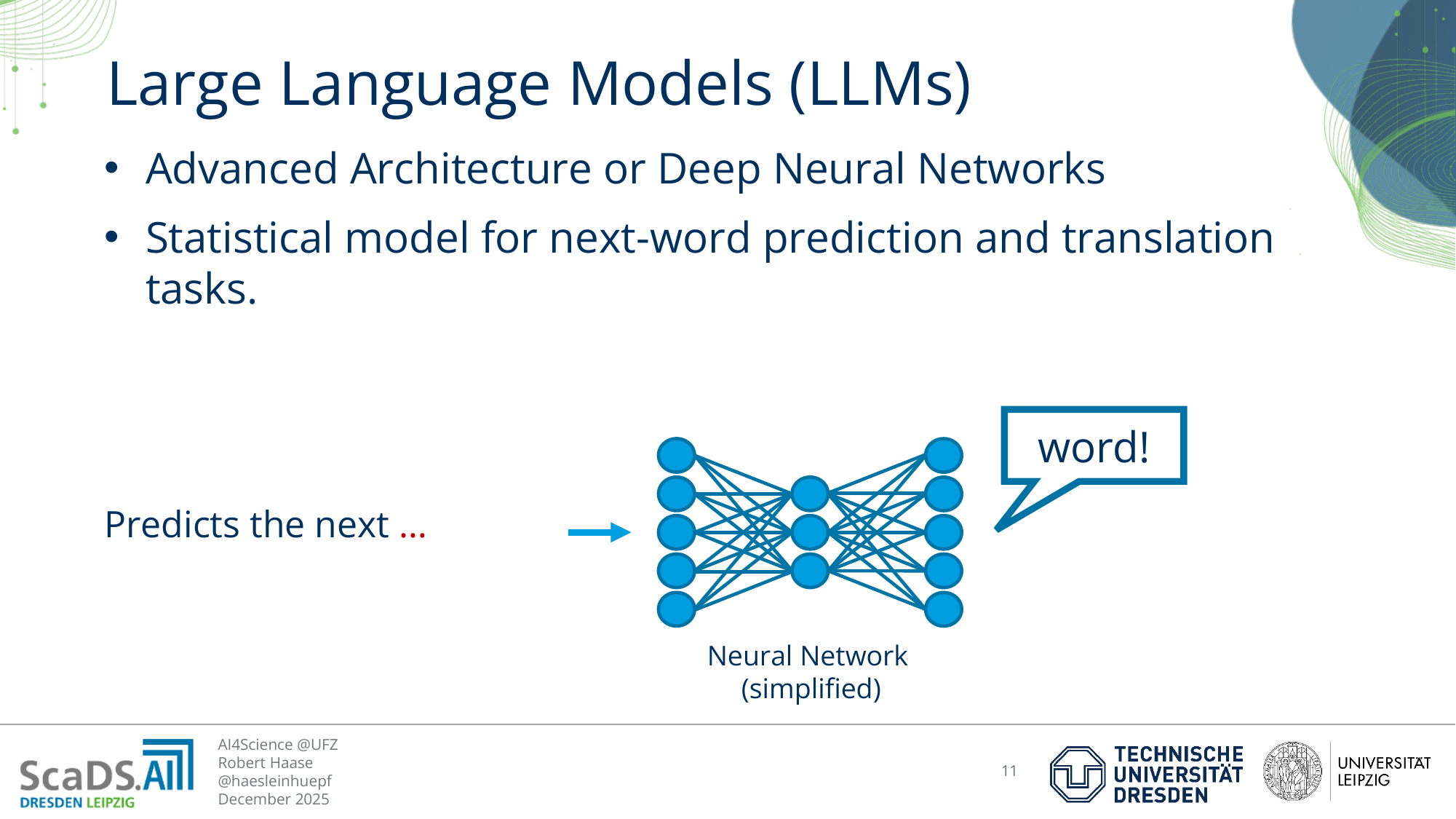

# Large Language Models (LLMs)
Advanced Architecture or Deep Neural Networks
Statistical model for next-word prediction and translation tasks.

Predicts the next …

word!
Neural Network
(simplified)